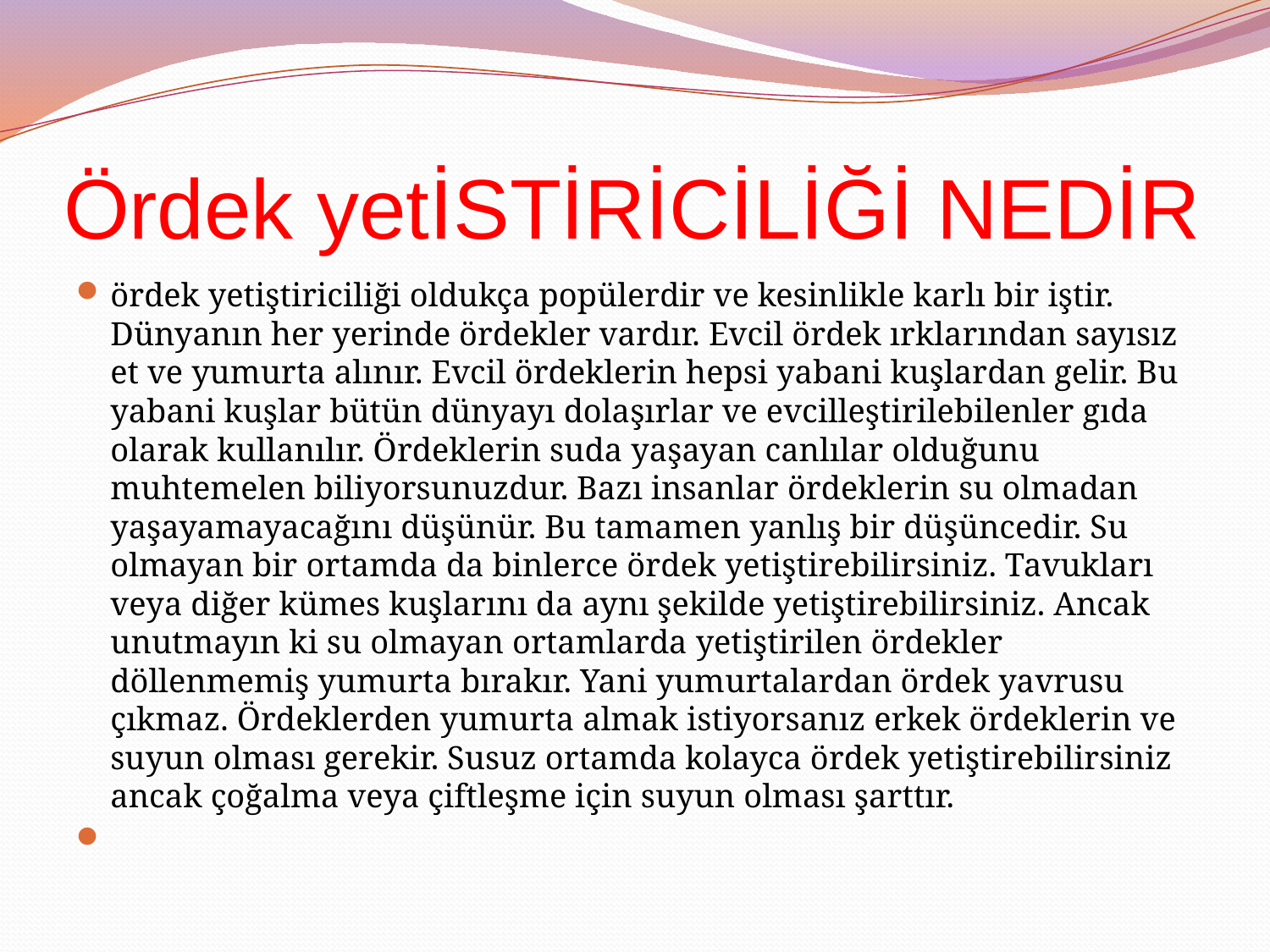

# Ördek yetİSTİRİCİLİĞİ NEDİR
ördek yetiştiriciliği oldukça popülerdir ve kesinlikle karlı bir iştir. Dünyanın her yerinde ördekler vardır. Evcil ördek ırklarından sayısız et ve yumurta alınır. Evcil ördeklerin hepsi yabani kuşlardan gelir. Bu yabani kuşlar bütün dünyayı dolaşırlar ve evcilleştirilebilenler gıda olarak kullanılır. Ördeklerin suda yaşayan canlılar olduğunu muhtemelen biliyorsunuzdur. Bazı insanlar ördeklerin su olmadan yaşayamayacağını düşünür. Bu tamamen yanlış bir düşüncedir. Su olmayan bir ortamda da binlerce ördek yetiştirebilirsiniz. Tavukları veya diğer kümes kuşlarını da aynı şekilde yetiştirebilirsiniz. Ancak unutmayın ki su olmayan ortamlarda yetiştirilen ördekler döllenmemiş yumurta bırakır. Yani yumurtalardan ördek yavrusu çıkmaz. Ördeklerden yumurta almak istiyorsanız erkek ördeklerin ve suyun olması gerekir. Susuz ortamda kolayca ördek yetiştirebilirsiniz ancak çoğalma veya çiftleşme için suyun olması şarttır.